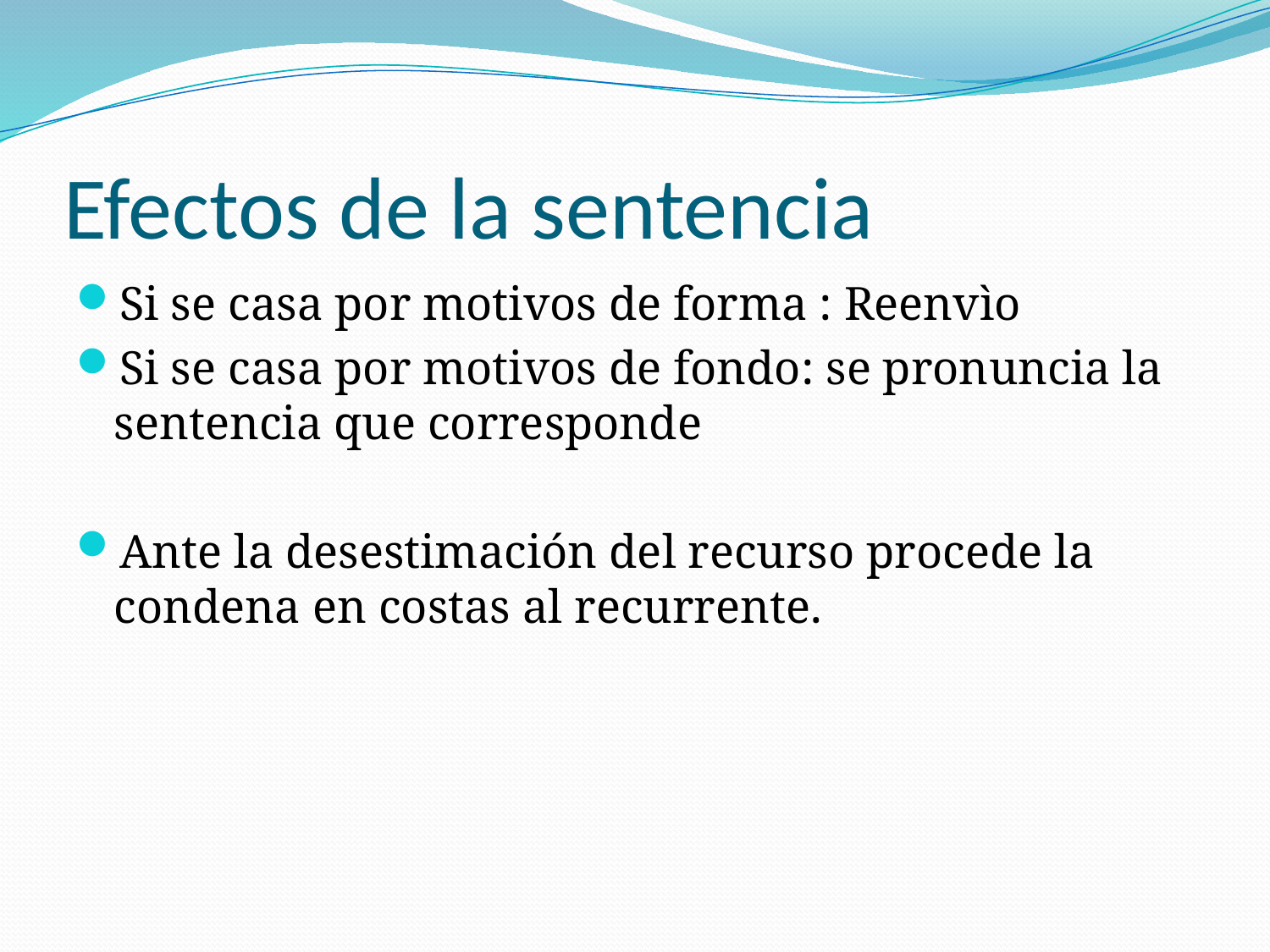

# Efectos de la sentencia
Si se casa por motivos de forma : Reenvìo
Si se casa por motivos de fondo: se pronuncia la sentencia que corresponde

Ante la desestimación del recurso procede la condena en costas al recurrente.